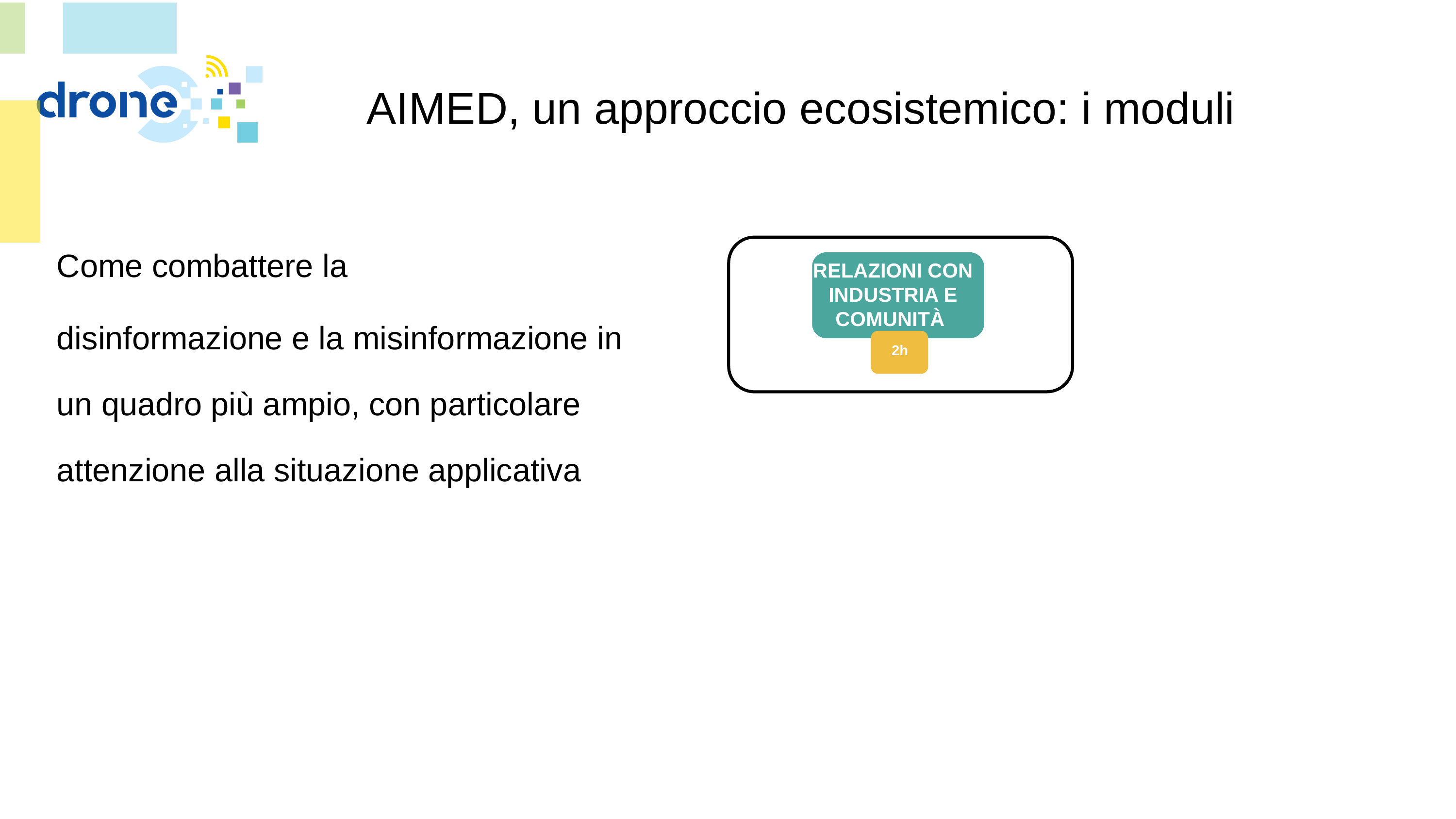

AIMED, un approccio ecosistemico: i moduli

Come combattere la
disinformazione e la misinformazione in un quadro più ampio, con particolare attenzione alla situazione applicativa

RELAZIONI CON INDUSTRIA E COMUNITÀ

2h